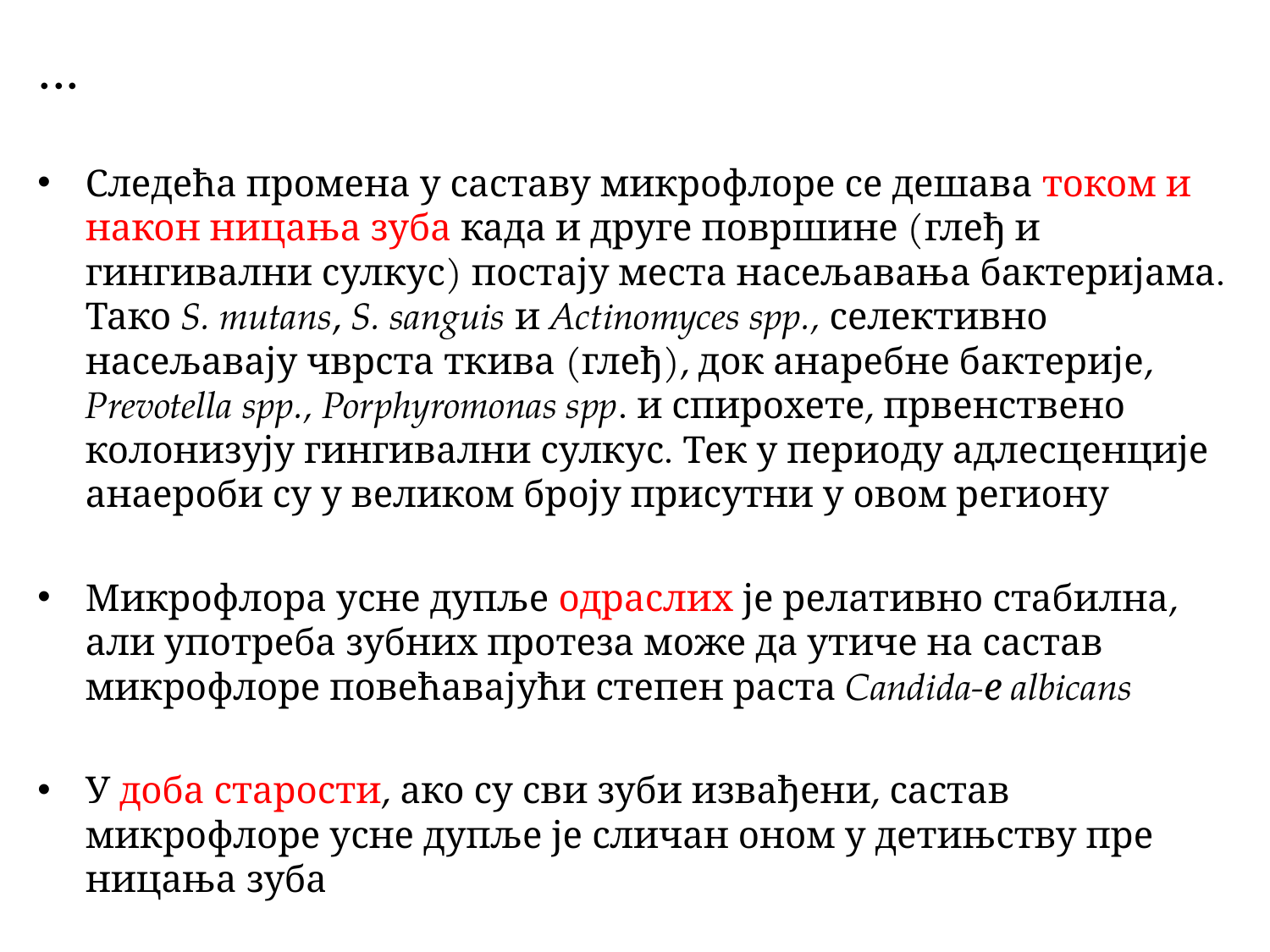

...

Следећа промена у саставу микрофлоре се дешава током и након ницања зуба када и друге површине (глеђ и гингивални сулкус) постају места насељавања бактеријама. Тако S. mutans, S. sanguis и Actinomyces spp., селективно насељавају чврста ткива (глеђ), док анаребне бактерије, Prevotella spp., Porphyromonas spp. и спирохете, првенствено колонизују гингивални сулкус. Тек у периоду адлесценције анаероби су у великом броју присутни у овом региону

Микрофлора усне дупље одраслих је релативно стабилна, али употреба зубних протеза може да утиче на састав микрофлоре повећавајући степен раста Candida-е albicans

У доба старости, ако су сви зуби извађени, састав микрофлоре усне дупље је сличан оном у детињству пре ницања зуба